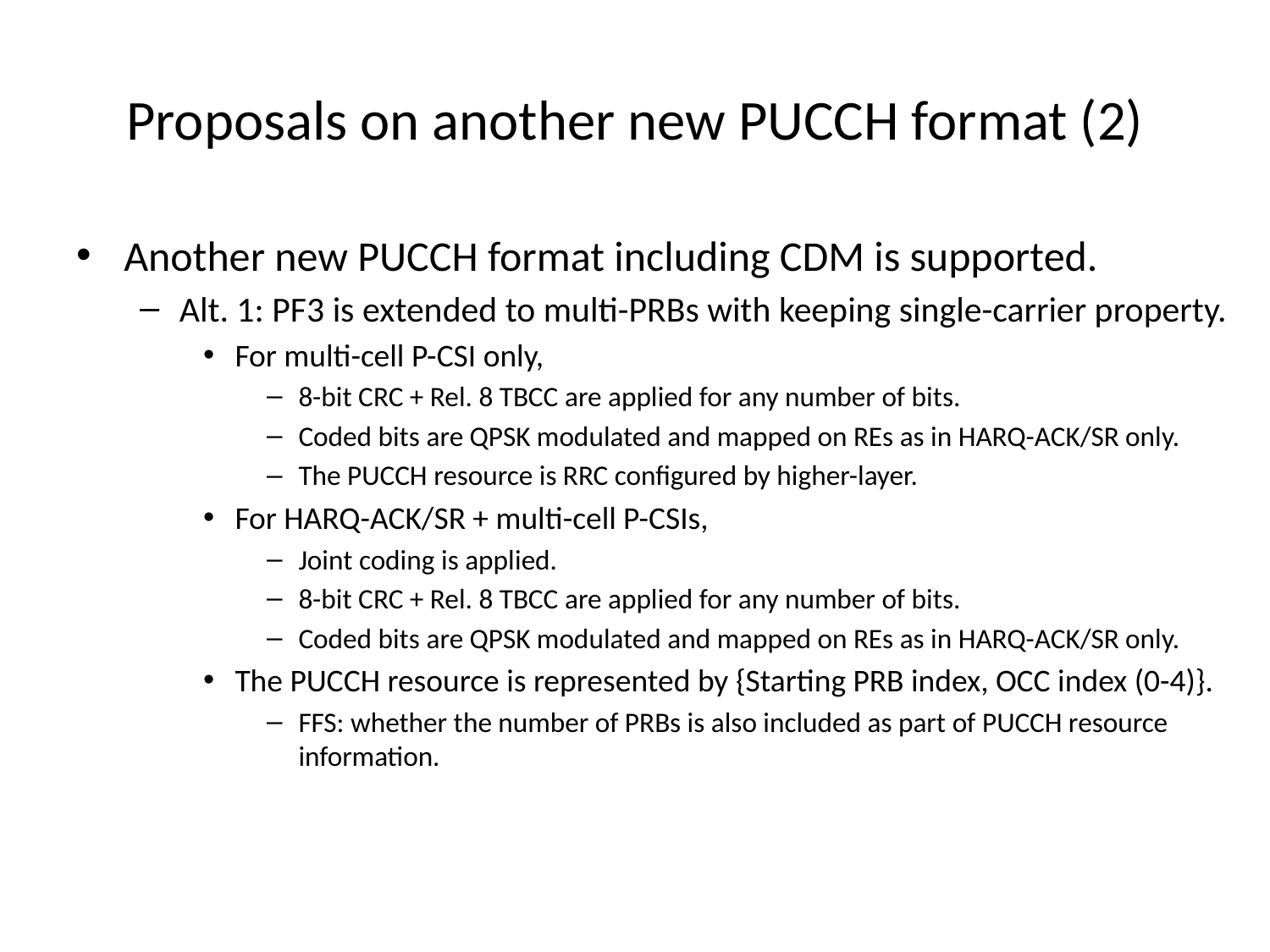

# Proposals on another new PUCCH format (2)
Another new PUCCH format including CDM is supported.
Alt. 1: PF3 is extended to multi-PRBs with keeping single-carrier property.
For multi-cell P-CSI only,
8-bit CRC + Rel. 8 TBCC are applied for any number of bits.
Coded bits are QPSK modulated and mapped on REs as in HARQ-ACK/SR only.
The PUCCH resource is RRC configured by higher-layer.
For HARQ-ACK/SR + multi-cell P-CSIs,
Joint coding is applied.
8-bit CRC + Rel. 8 TBCC are applied for any number of bits.
Coded bits are QPSK modulated and mapped on REs as in HARQ-ACK/SR only.
The PUCCH resource is represented by {Starting PRB index, OCC index (0-4)}.
FFS: whether the number of PRBs is also included as part of PUCCH resource information.